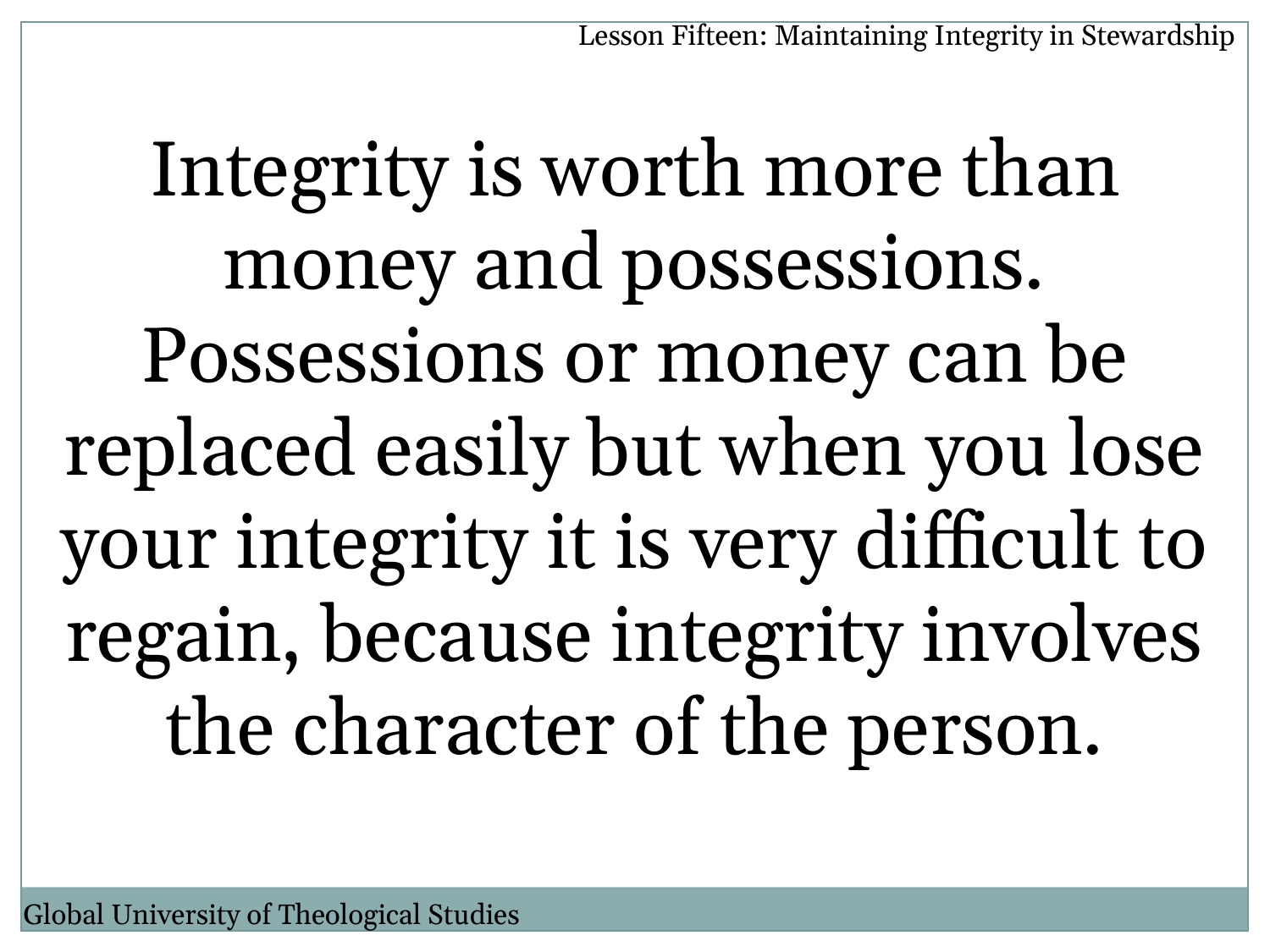

Lesson Fifteen: Maintaining Integrity in Stewardship
Integrity is worth more than money and possessions. Possessions or money can be replaced easily but when you lose your integrity it is very difficult to regain, because integrity involves the character of the person.
Global University of Theological Studies